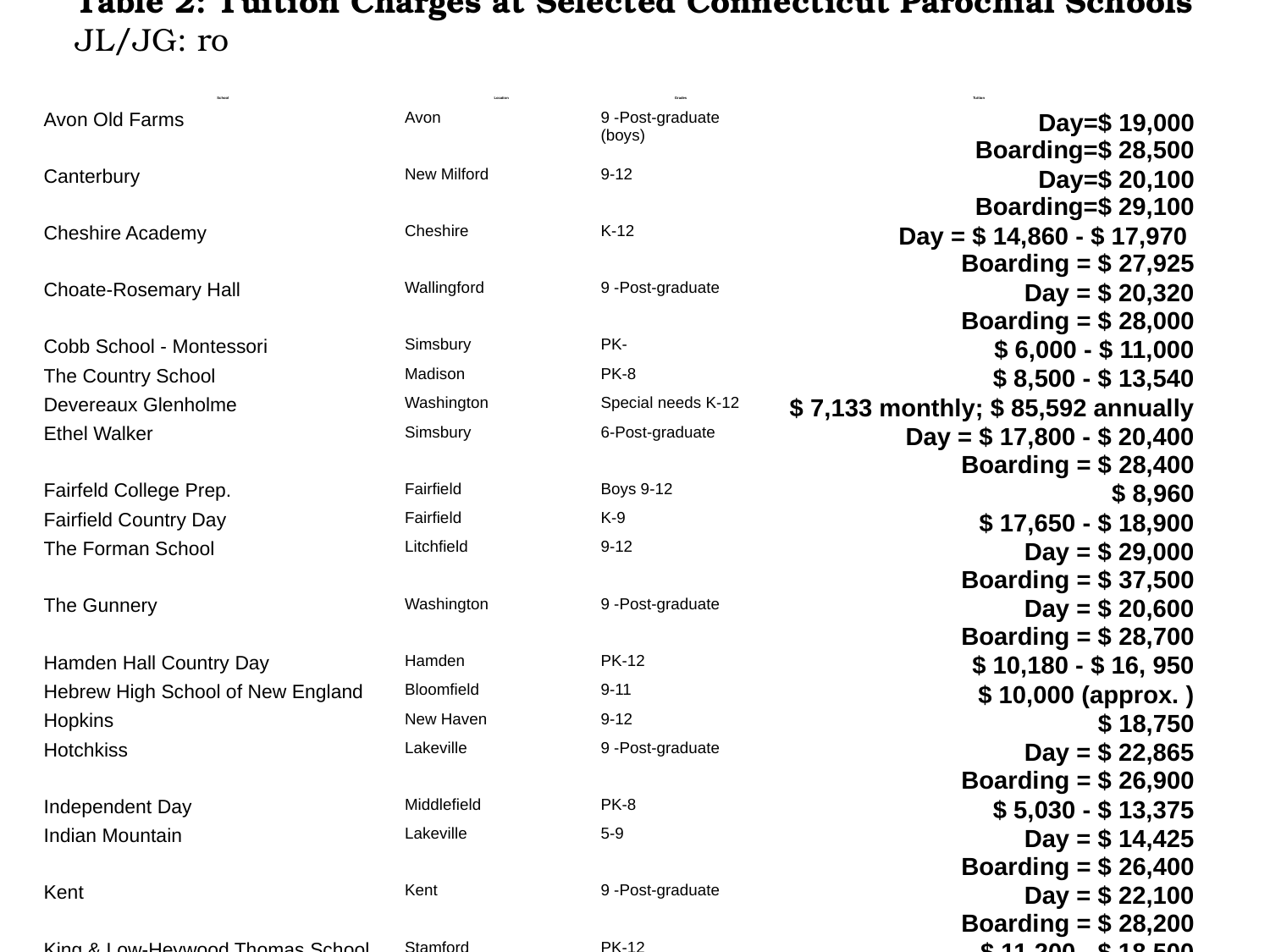

Table 1: Tuition Charges at Selected Connecticut Private Schools
Table 2: Tuition Charges at Selected Connecticut Parochial Schools
JL/JG: ro

| School | Location | Grades | Tuition |
| --- | --- | --- | --- |
| Avon Old Farms | Avon | 9 -Post-graduate (boys) | Day=$ 19,000 Boarding=$ 28,500 |
| Canterbury | New Milford | 9-12 | Day=$ 20,100 Boarding=$ 29,100 |
| Cheshire Academy | Cheshire | K-12 | Day = $ 14,860 - $ 17,970 Boarding = $ 27,925 |
| Choate-Rosemary Hall | Wallingford | 9 -Post-graduate | Day = $ 20,320 Boarding = $ 28,000 |
| Cobb School - Montessori | Simsbury | PK- | $ 6,000 - $ 11,000 |
| The Country School | Madison | PK-8 | $ 8,500 - $ 13,540 |
| Devereaux Glenholme | Washington | Special needs K-12 | $ 7,133 monthly; $ 85,592 annually |
| Ethel Walker | Simsbury | 6-Post-graduate | Day = $ 17,800 - $ 20,400 Boarding = $ 28,400 |
| Fairfeld College Prep. | Fairfield | Boys 9-12 | $ 8,960 |
| Fairfield Country Day | Fairfield | K-9 | $ 17,650 - $ 18,900 |
| The Forman School | Litchfield | 9-12 | Day = $ 29,000 Boarding = $ 37,500 |
| The Gunnery | Washington | 9 -Post-graduate | Day = $ 20,600 Boarding = $ 28,700 |
| Hamden Hall Country Day | Hamden | PK-12 | $ 10,180 - $ 16, 950 |
| Hebrew High School of New England | Bloomfield | 9-11 | $ 10,000 (approx. ) |
| Hopkins | New Haven | 9-12 | $ 18,750 |
| Hotchkiss | Lakeville | 9 -Post-graduate | Day = $ 22,865 Boarding = $ 26,900 |
| Independent Day | Middlefield | PK-8 | $ 5,030 - $ 13,375 |
| Indian Mountain | Lakeville | 5-9 | Day = $ 14,425 Boarding = $ 26,400 |
| Kent | Kent | 9 -Post-graduate | Day = $ 22,100 Boarding = $ 28,200 |
| King & Low-Heywood Thomas School | Stamford | PK-12 | $ 11,200 - $ 18,500 |
| Kingswood Oxford | West Hartford | 6-12 | $ 20,060 |
| Long Ridge | Stamford | PK-5 | Nursery (1/2 day) = $ 8,915 K - 5 = $ 12,170 - $ 15,160 |
| Loomis Chafee | Windsor | 9 -Post-graduate | Day = $ 20,700 Boarding = $ 27,700 |
| Marvelwood | Kent | 9-12 | Day= $ 16,300 Boarding = $ 27,750 |
| The Master's School | West Simsbury | PK-12 | $ 1,275 to $ 10,650 |
| Miss Porter's | Farmington | 9-12 | Day = $ 20,900 Boarding= $ 28,400 |
| Oxford Academy | Westbrook | 9-12 | $ 39,830 |
| Pomfret | Pomfret | 9 -Post-graduate | Day = $ 18,650 Boarding = $ 29,650 |
| The Rectory | Pomfret | 5-12 | Day = $ 11,100 - $ 12,700 Boarding = $ 26,000 |
| Renbrook | West Hartford | PK-9 | $ 7,800 - $ 17,970 |
| Rumsey Hall | Washington | K-9 | Day = $ 10,200 - $ 12,800 Boarding = $ 26,000 |
| Salisbury | Salisbury | 9 -Post-graduate | Day = $ 20,500 Boarding = $ 28,700 |
| Solomon Schechter Day | West Hartford | K-8 | $ 8,675 - $ 9,775 |
| South Kent School | Kent | 9-12 | $ 26,400 |
| Suffield Academy | Suffield | 9 -12 | Day = $ 19,900 Boarding = $ 27,900 |
| Taft | Watertown | 9 -Post-graduate | Day = $ 20,000 Boarding= $ 27,700 |
| Unquowa | Fairfield | PK-8 | $ 4,300-$ 17,500 |
| Watkinson School | Hartford | 6-12 | $ 18,500 |
| Westminster | Simsbury | 9 -Post-graduate | Day = $ 20,600 Boarding = $ 28,400 |
| Westover | Middlebury | 6-12 | Day = $ 18,500 Boarding = $ 27,200 |
| Williams | New London | 7-12 | $ 14,540 |
| Woodhall | Bethlehem | 9 -Post-graduate (boys) | Day = $ 27,500 Boarding = $ 39,300 ESL course add $ 2,750 |